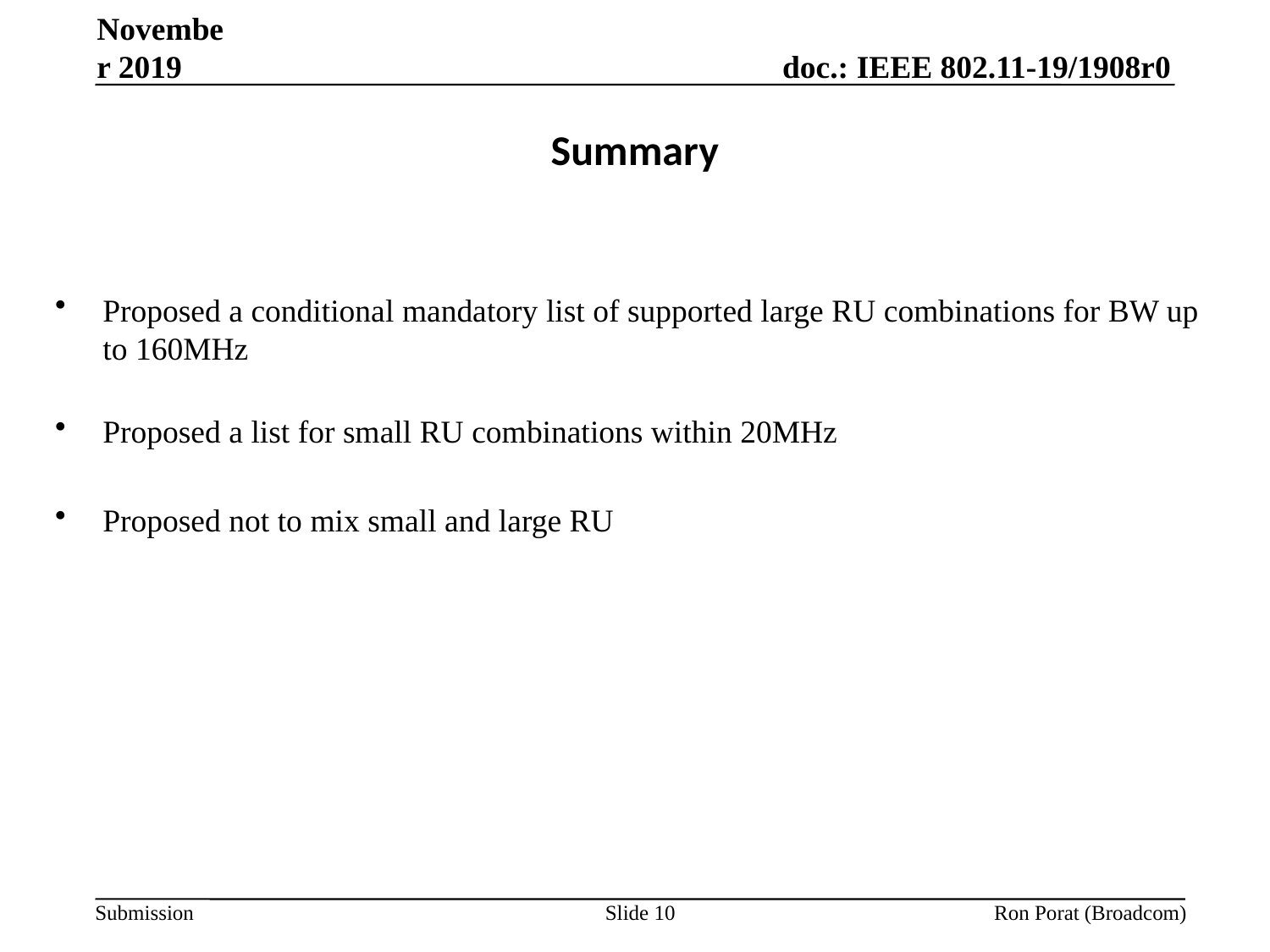

November 2019
# Summary

Proposed a conditional mandatory list of supported large RU combinations for BW up to 160MHz

Proposed a list for small RU combinations within 20MHz

Proposed not to mix small and large RU
Slide 10
Ron Porat (Broadcom)